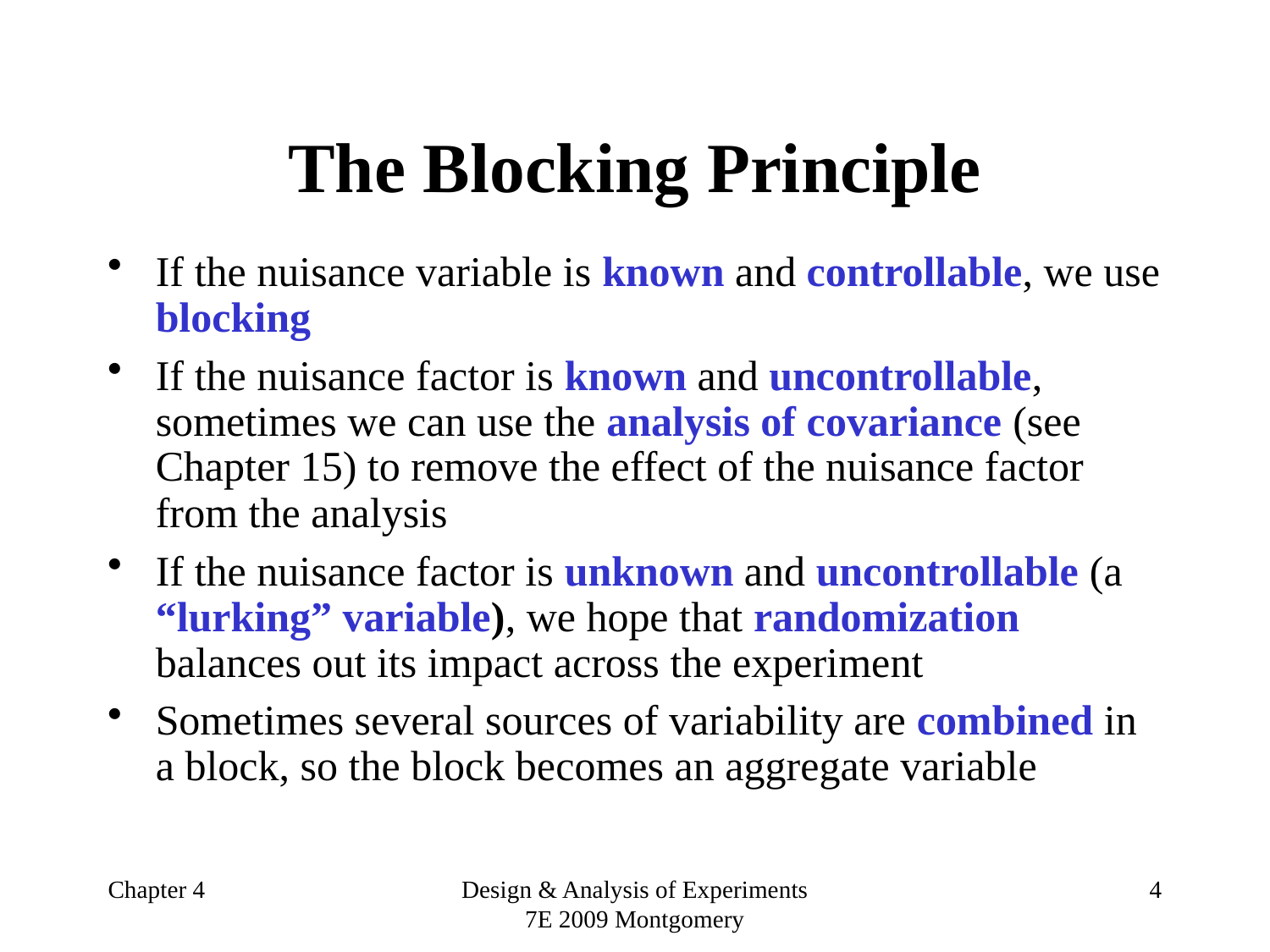

# The Blocking Principle
If the nuisance variable is known and controllable, we use blocking
If the nuisance factor is known and uncontrollable, sometimes we can use the analysis of covariance (see Chapter 15) to remove the effect of the nuisance factor from the analysis
If the nuisance factor is unknown and uncontrollable (a “lurking” variable), we hope that randomization balances out its impact across the experiment
Sometimes several sources of variability are combined in a block, so the block becomes an aggregate variable
Chapter 4
Design & Analysis of Experiments 7E 2009 Montgomery
4